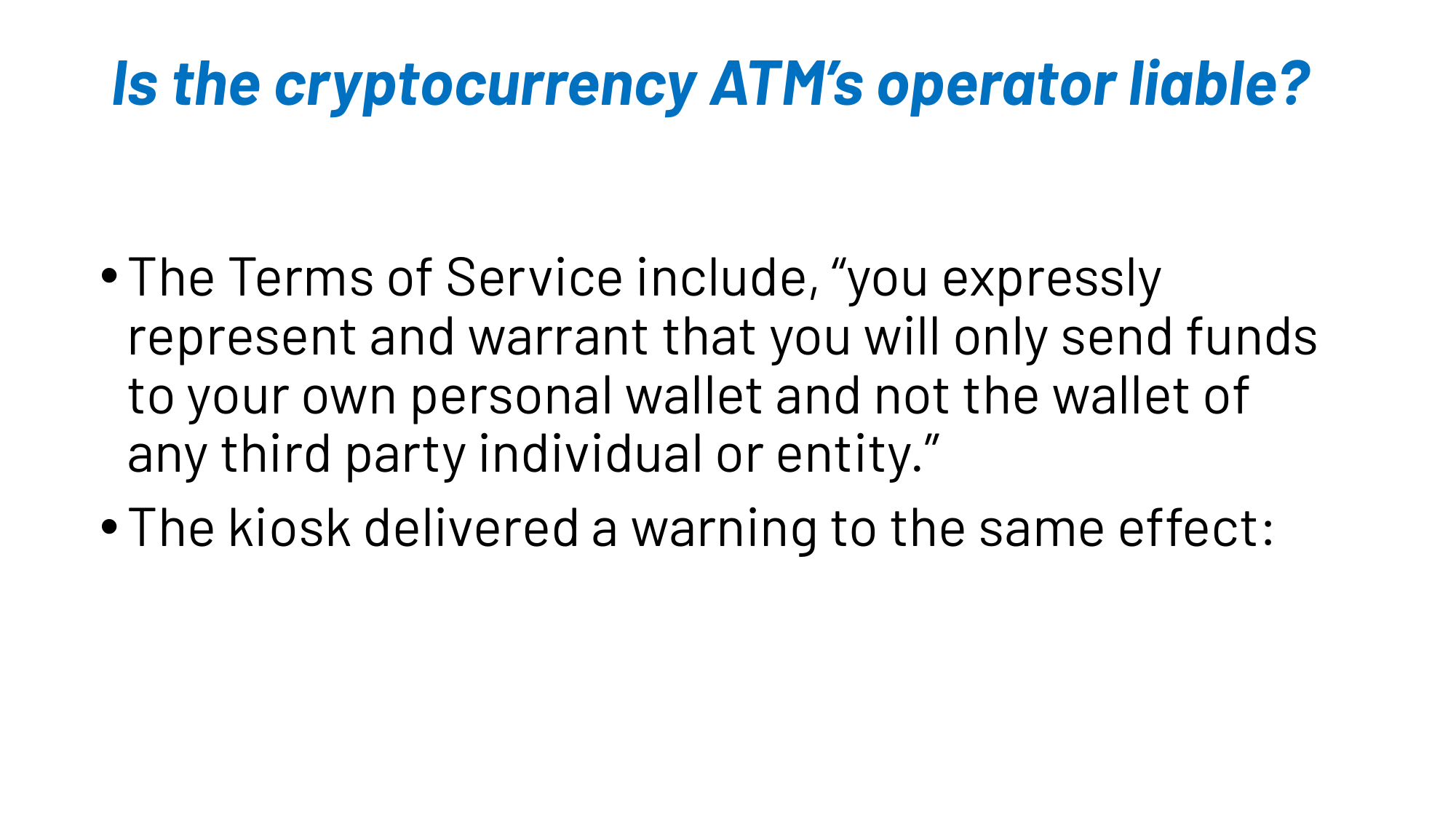

# Is the cryptocurrency ATM’s operator liable?
The Terms of Service include, “you expressly represent and warrant that you will only send funds to your own personal wallet and not the wallet of any third party individual or entity.”
The kiosk delivered a warning to the same effect: